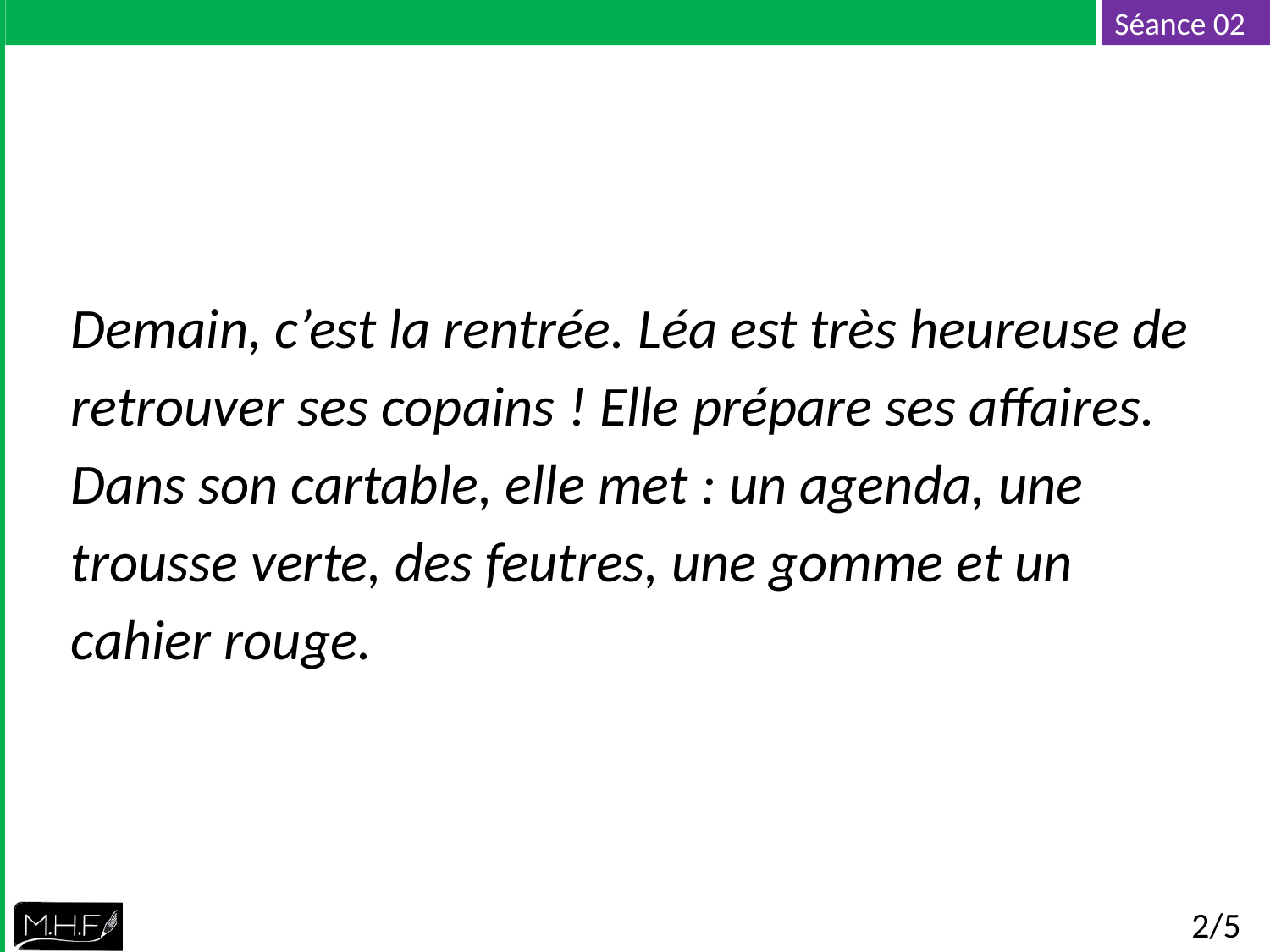

Demain, c’est la rentrée. Léa est très heureuse de retrouver ses copains ! Elle prépare ses affaires. Dans son cartable, elle met : un agenda, une trousse verte, des feutres, une gomme et un cahier rouge.
2/5